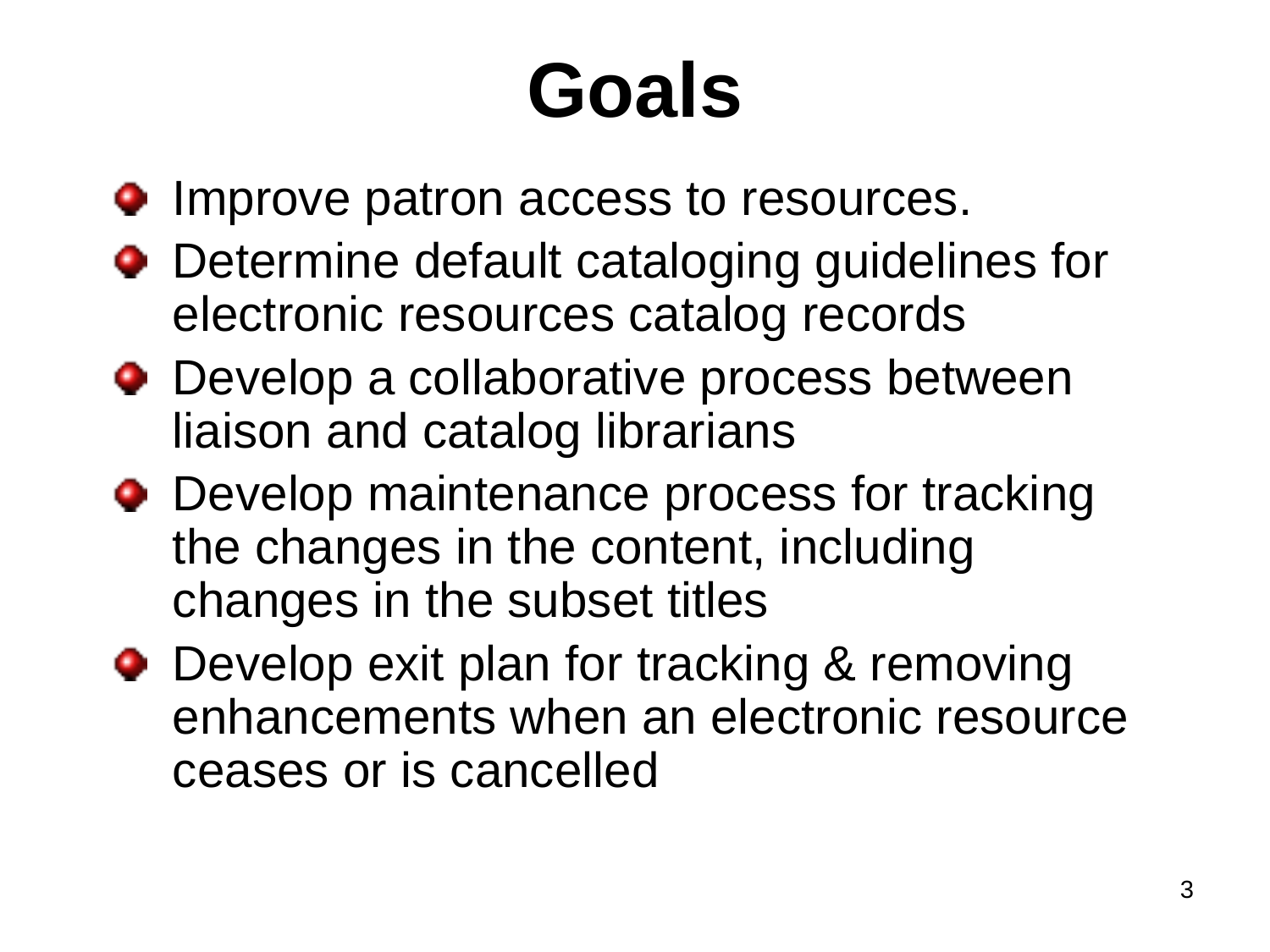

Goals
Improve patron access to resources.
Determine default cataloging guidelines for electronic resources catalog records
Develop a collaborative process between liaison and catalog librarians
Develop maintenance process for tracking the changes in the content, including changes in the subset titles
Develop exit plan for tracking & removing enhancements when an electronic resource ceases or is cancelled

3